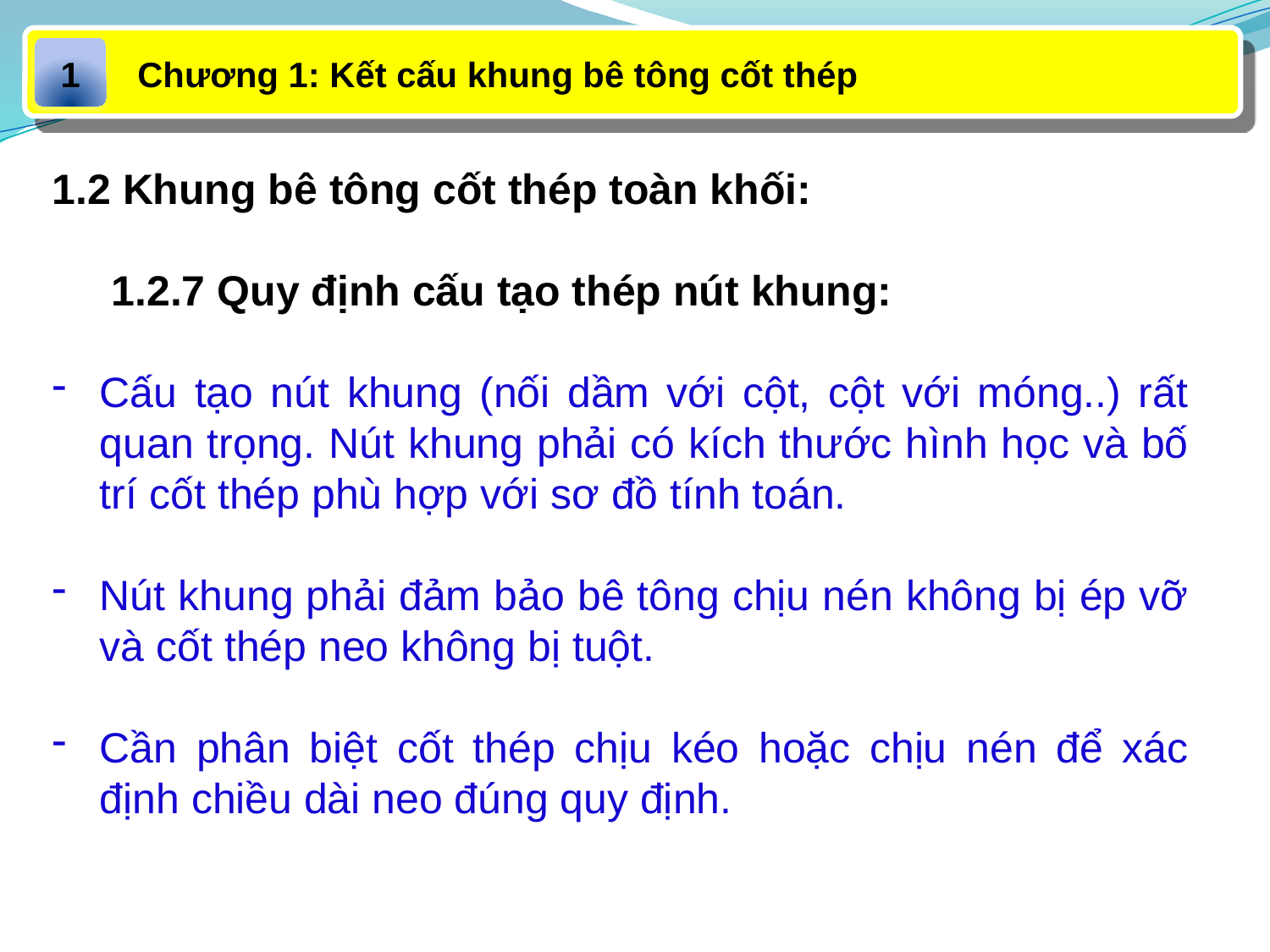

Chương 1: Kết cấu khung bê tông cốt thép

1

1.2 Khung bê tông cốt thép toàn khối:

     1.2.7 Quy định cấu tạo thép nút khung:

Cấu tạo nút khung (nối dầm với cột, cột với móng..) rất quan trọng. Nút khung phải có kích thước hình học và bố trí cốt thép phù hợp với sơ đồ tính toán.

Nút khung phải đảm bảo bê tông chịu nén không bị ép vỡ và cốt thép neo không bị tuột.

Cần phân biệt cốt thép chịu kéo hoặc chịu nén để xác định chiều dài neo đúng quy định.